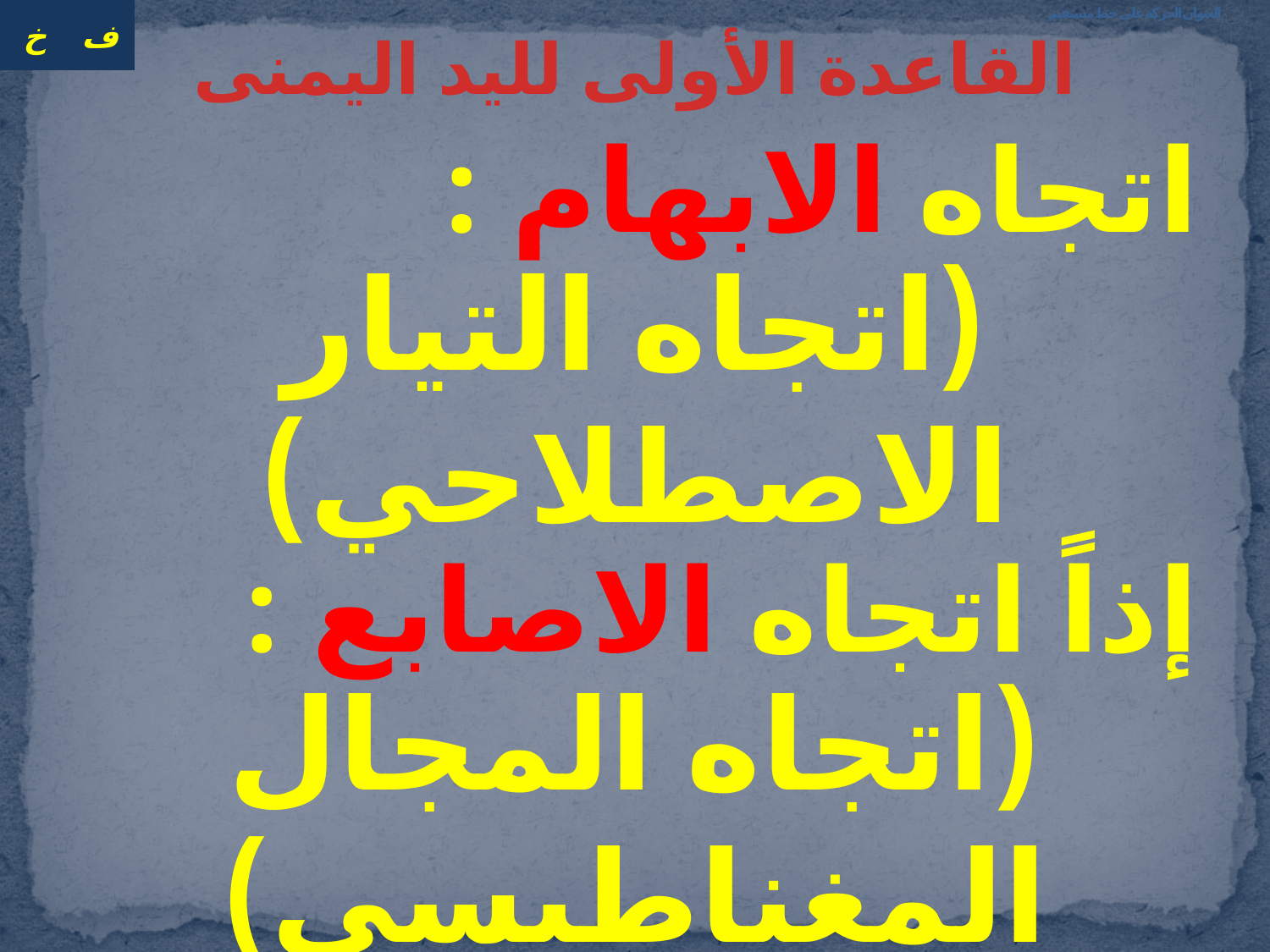

# العنوان الحركة على خط مستقيم
القاعدة الأولى لليد اليمنى
اتجاه الابهام :
(اتجاه التيار الاصطلاحي)
إذاً اتجاه الاصابع :
(اتجاه المجال المغناطيسي)